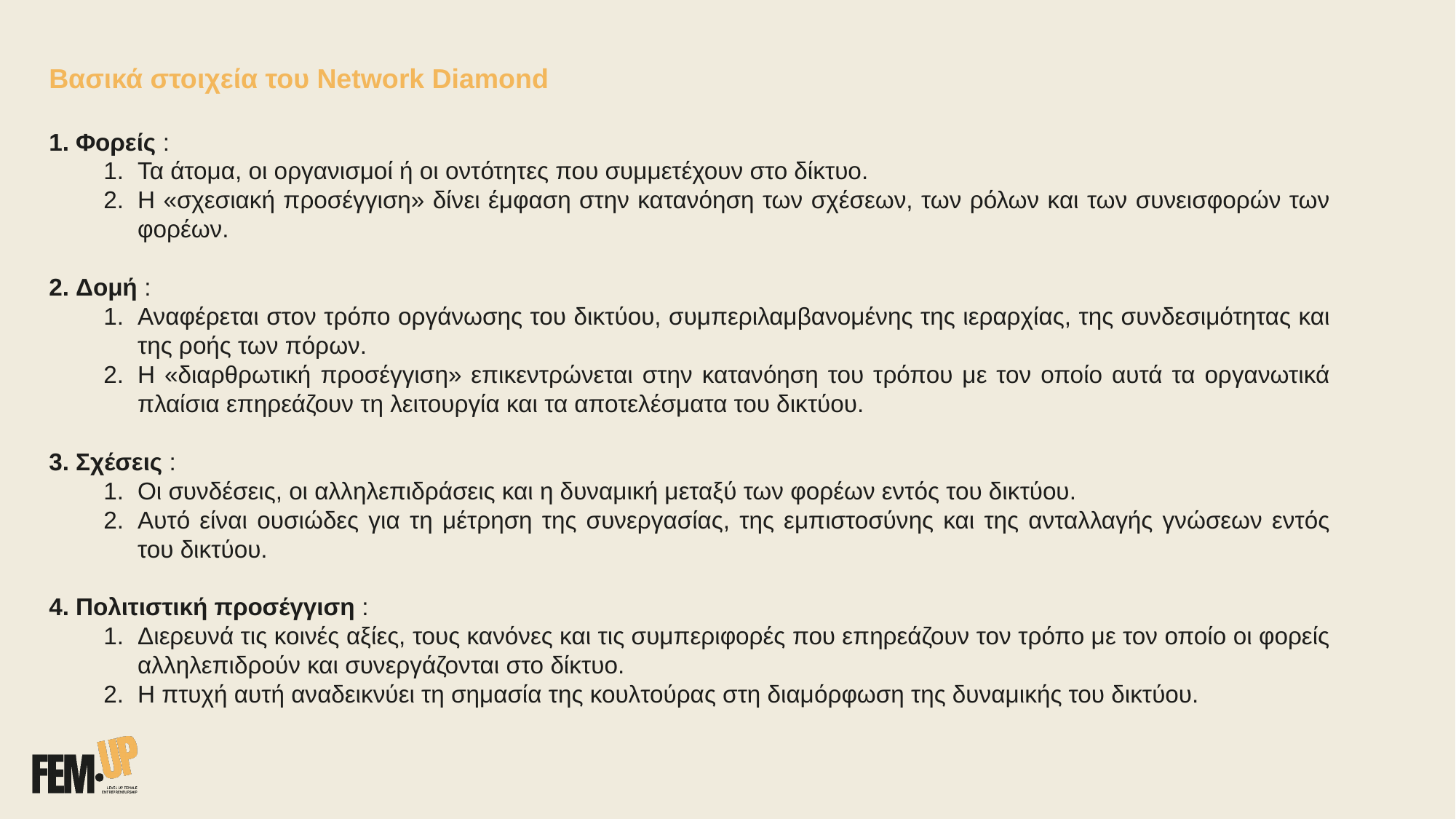

Βασικά στοιχεία του Network Diamond

 Φορείς :
Τα άτομα, οι οργανισμοί ή οι οντότητες που συμμετέχουν στο δίκτυο.
Η «σχεσιακή προσέγγιση» δίνει έμφαση στην κατανόηση των σχέσεων, των ρόλων και των συνεισφορών των φορέων.

 Δομή :
Αναφέρεται στον τρόπο οργάνωσης του δικτύου, συμπεριλαμβανομένης της ιεραρχίας, της συνδεσιμότητας και της ροής των πόρων.
Η «διαρθρωτική προσέγγιση» επικεντρώνεται στην κατανόηση του τρόπου με τον οποίο αυτά τα οργανωτικά πλαίσια επηρεάζουν τη λειτουργία και τα αποτελέσματα του δικτύου.

 Σχέσεις :
Οι συνδέσεις, οι αλληλεπιδράσεις και η δυναμική μεταξύ των φορέων εντός του δικτύου.
Αυτό είναι ουσιώδες για τη μέτρηση της συνεργασίας, της εμπιστοσύνης και της ανταλλαγής γνώσεων εντός του δικτύου.

 Πολιτιστική προσέγγιση :
Διερευνά τις κοινές αξίες, τους κανόνες και τις συμπεριφορές που επηρεάζουν τον τρόπο με τον οποίο οι φορείς αλληλεπιδρούν και συνεργάζονται στο δίκτυο.
Η πτυχή αυτή αναδεικνύει τη σημασία της κουλτούρας στη διαμόρφωση της δυναμικής του δικτύου.